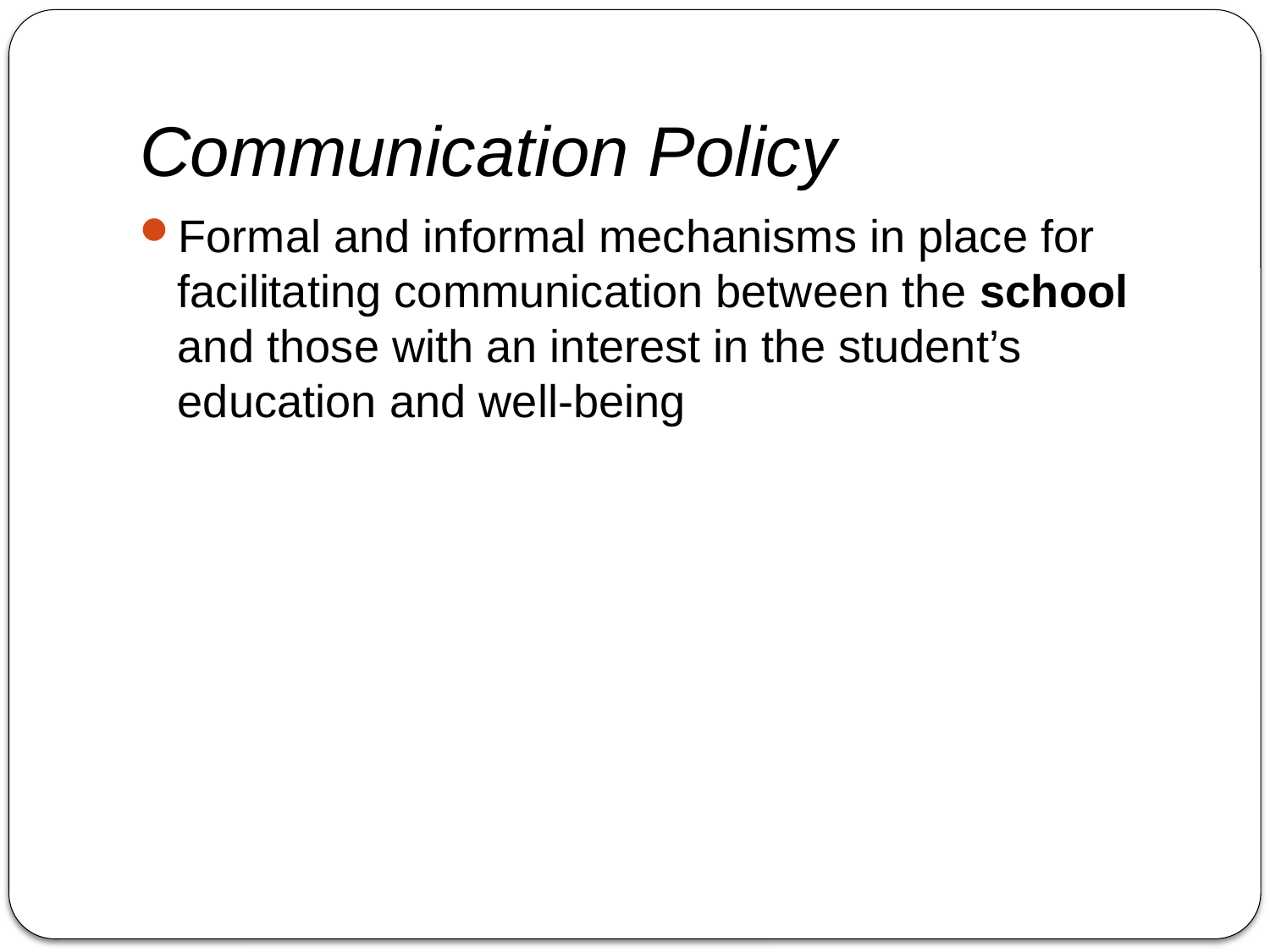

# Communication Policy
Formal and informal mechanisms in place for facilitating communication between the school and those with an interest in the student’s education and well-being